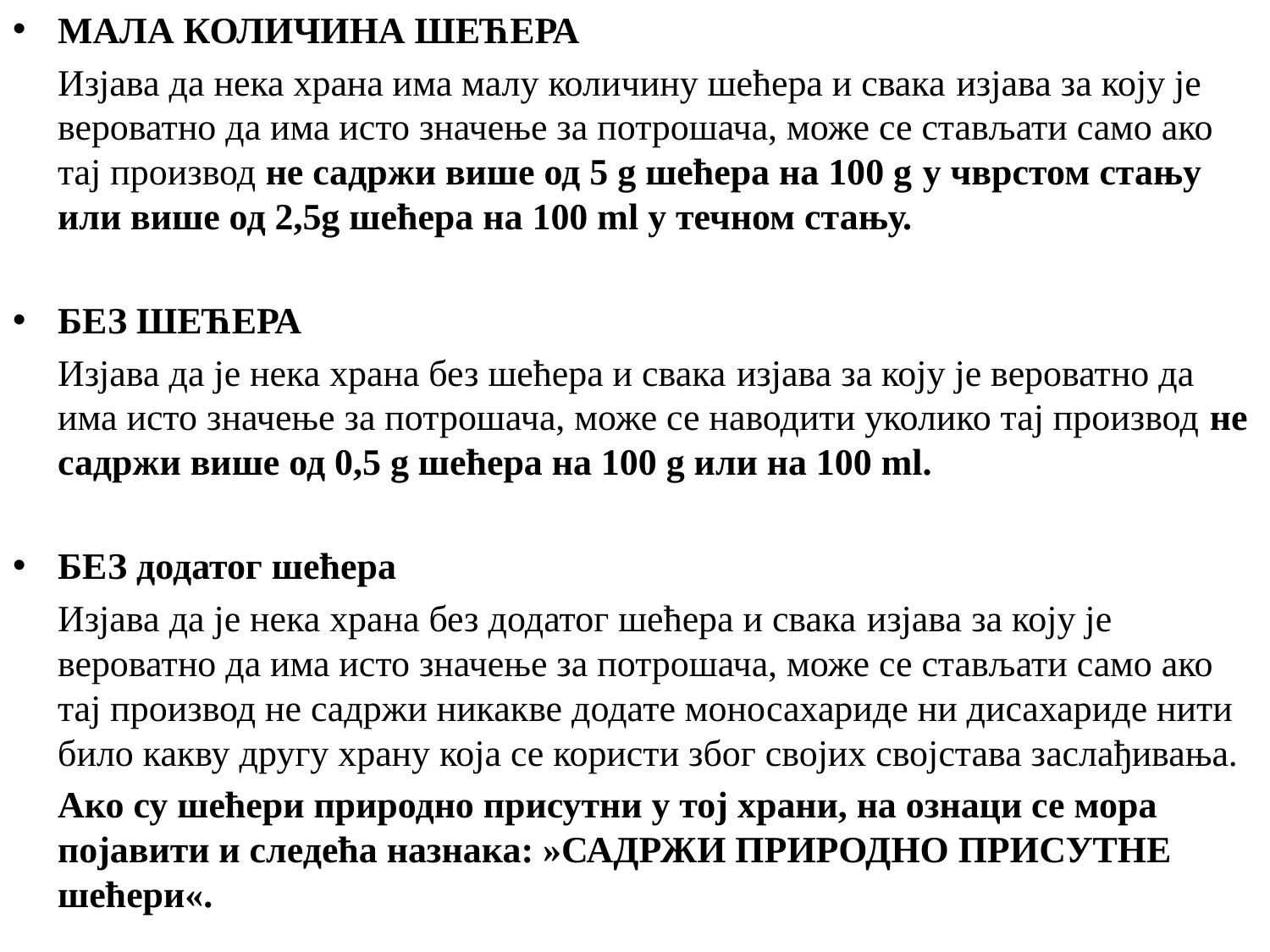

МАЛА КОЛИЧИНА ШЕЋЕРА
	Изјава да нека храна има малу количину шећера и свака изјава за коју је вероватно да има исто значење за потрошача, може се стављати само ако тај производ не садржи више од 5 g шећера на 100 g у чврстом стању или више од 2,5g шећера на 100 ml у течном стању.

БЕЗ ШЕЋЕРА
	Изјава да је нека храна без шећера и свака изјава за коју је вероватно да има исто значење за потрошача, може се наводити уколико тај производ не садржи више од 0,5 g шећера на 100 g или на 100 ml.

БЕЗ додатог шећера
	Изјава да је нека храна без додатог шећера и свака изјава за коју је вероватно да има исто значење за потрошача, може се стављати само ако тај производ не садржи никакве додате моносахариде ни дисахариде нити било какву другу храну која се користи због својих својстава заслађивања.
	Ако су шећери природно присутни у тој храни, на ознаци се мора појавити и следећа назнака: »САДРЖИ ПРИРОДНО ПРИСУТНЕ шећери«.